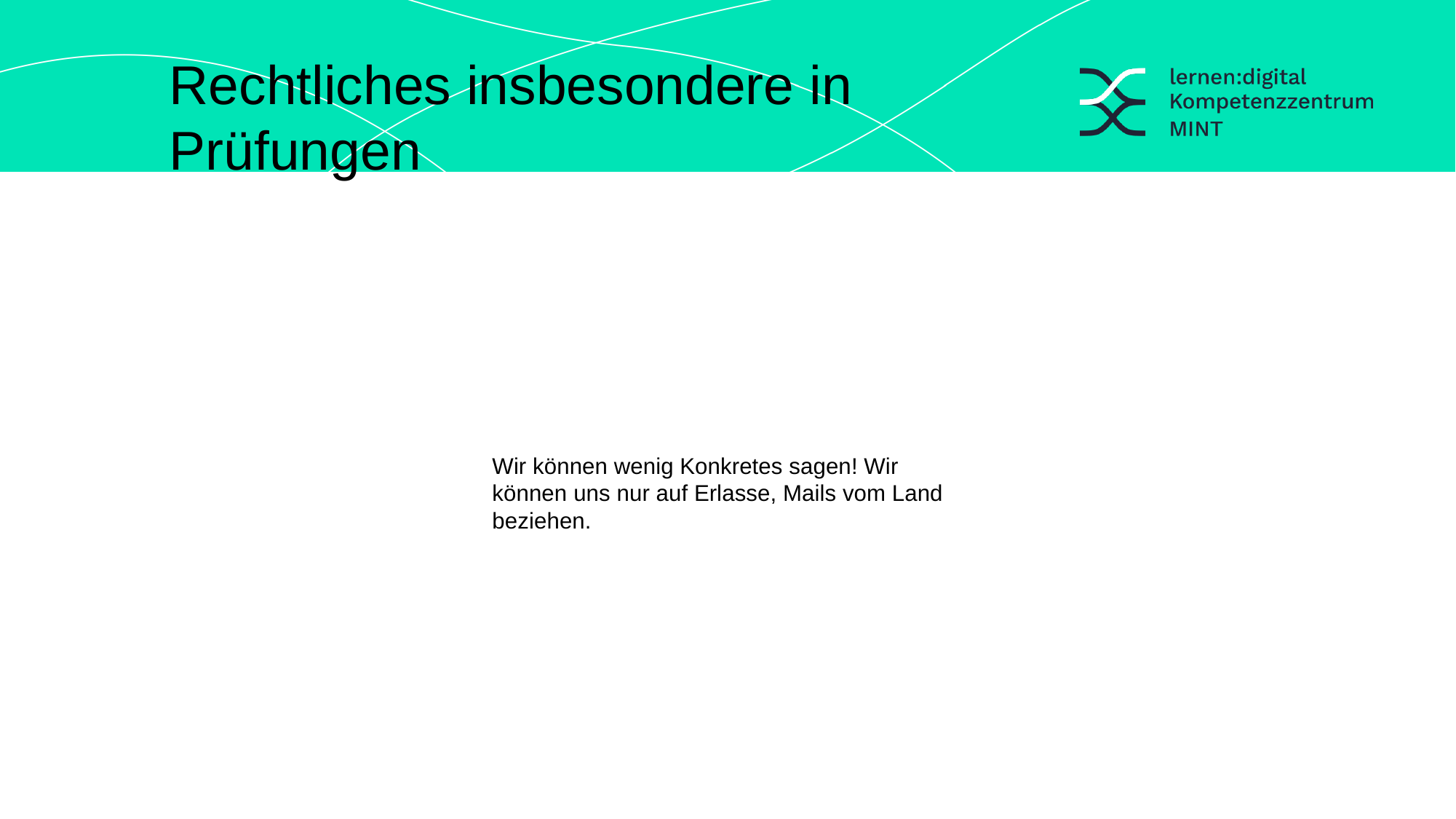

Rechtliches insbesondere in Prüfungen

Wir können wenig Konkretes sagen! Wir können uns nur auf Erlasse, Mails vom Land beziehen.